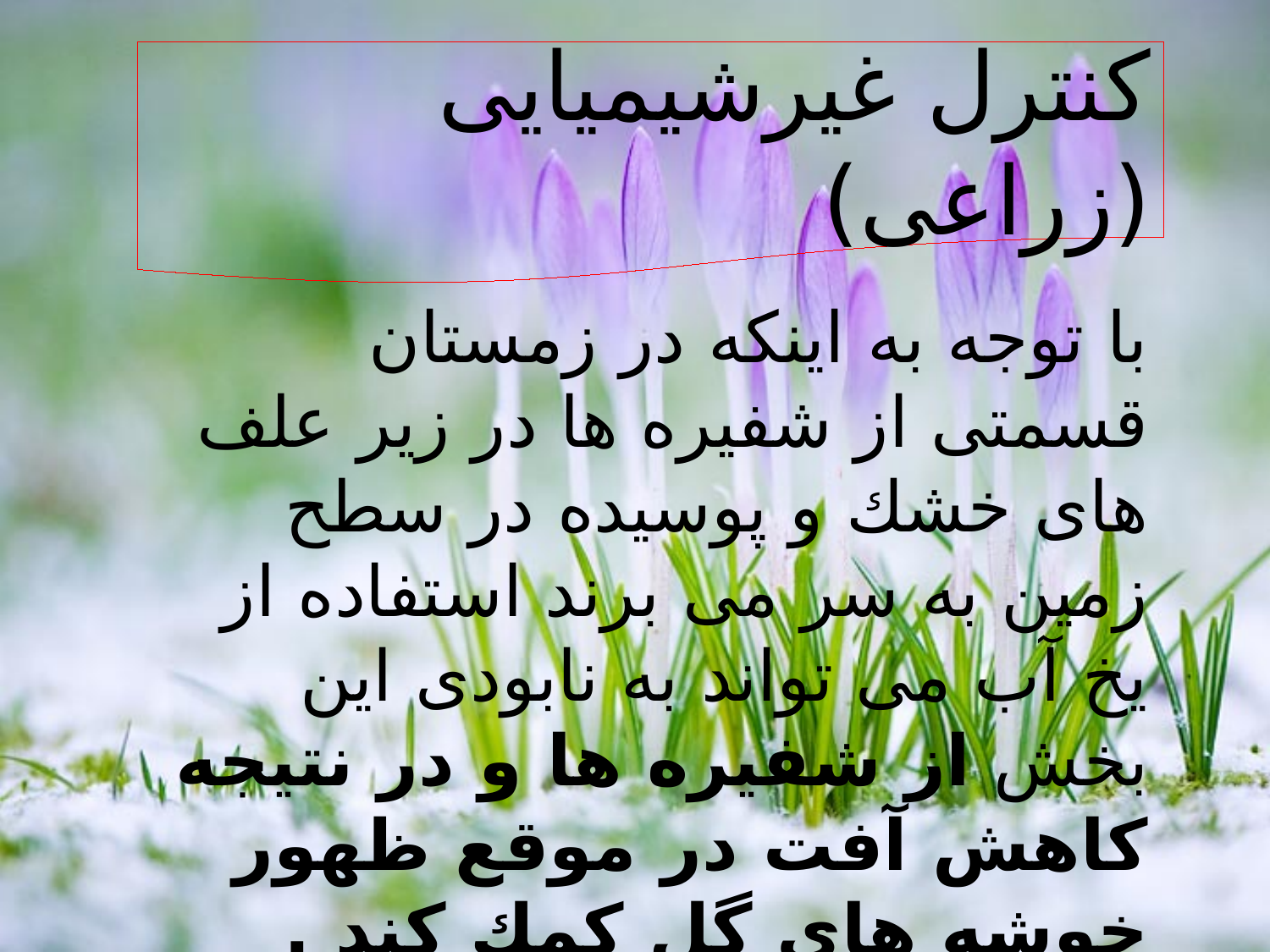

كنترل غیرشیمیایی (زراعی)
با توجه به اینكه در زمستان قسمتی از شفیره ها در زیر علف های خشك و پوسیده در سطح زمین به سر می برند استفاده از یخ آب می تواند به نابودی این بخش از شفیره ها و در نتیجه كاهش آفت در موقع ظهور خوشه های گل كمك كند .